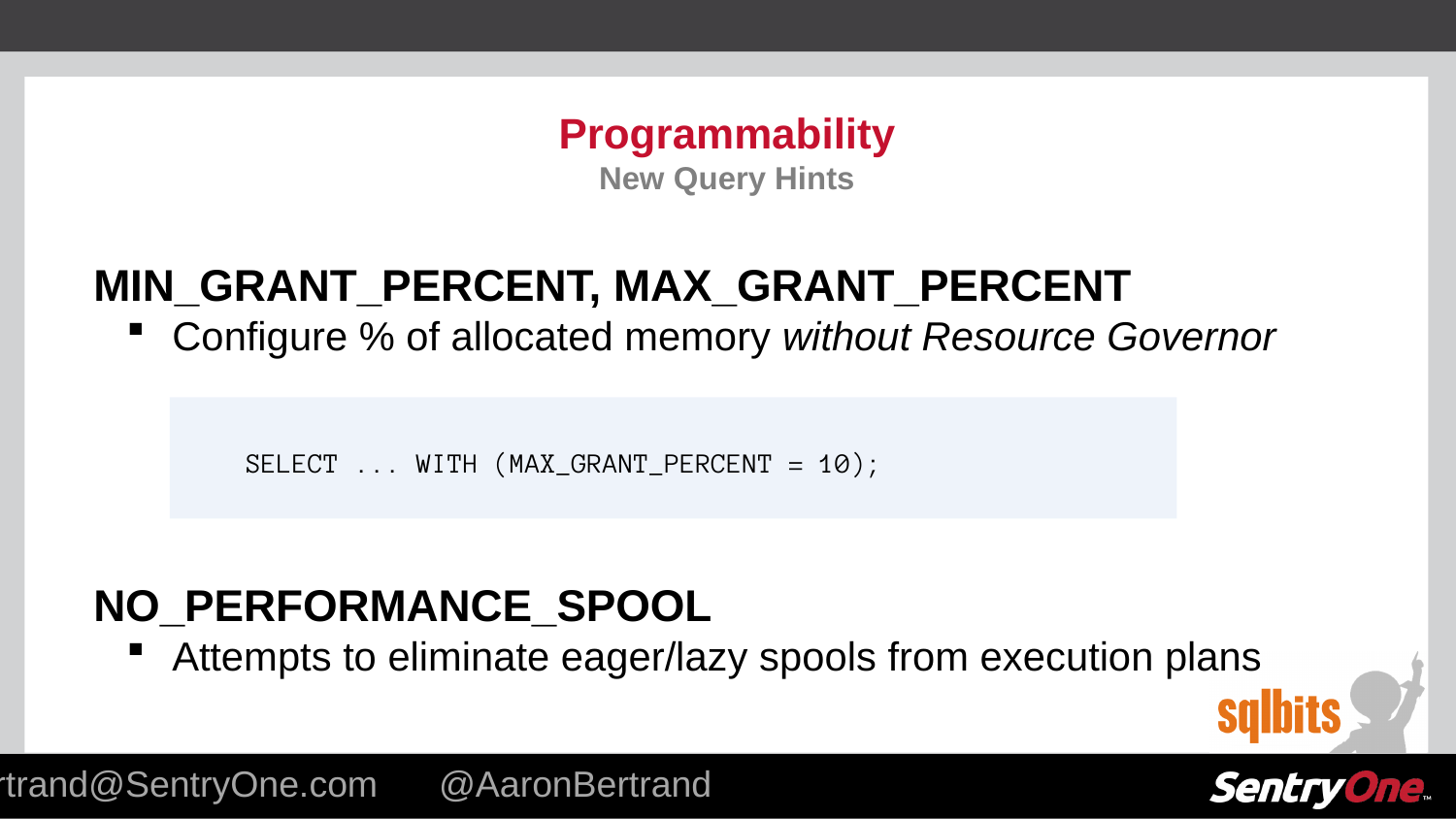

# Programmability New Query Hints
MIN_GRANT_PERCENT, MAX_GRANT_PERCENT
Configure % of allocated memory without Resource Governor

NO_PERFORMANCE_SPOOL
Attempts to eliminate eager/lazy spools from execution plans

    SELECT ... WITH (MAX_GRANT_PERCENT = 10);